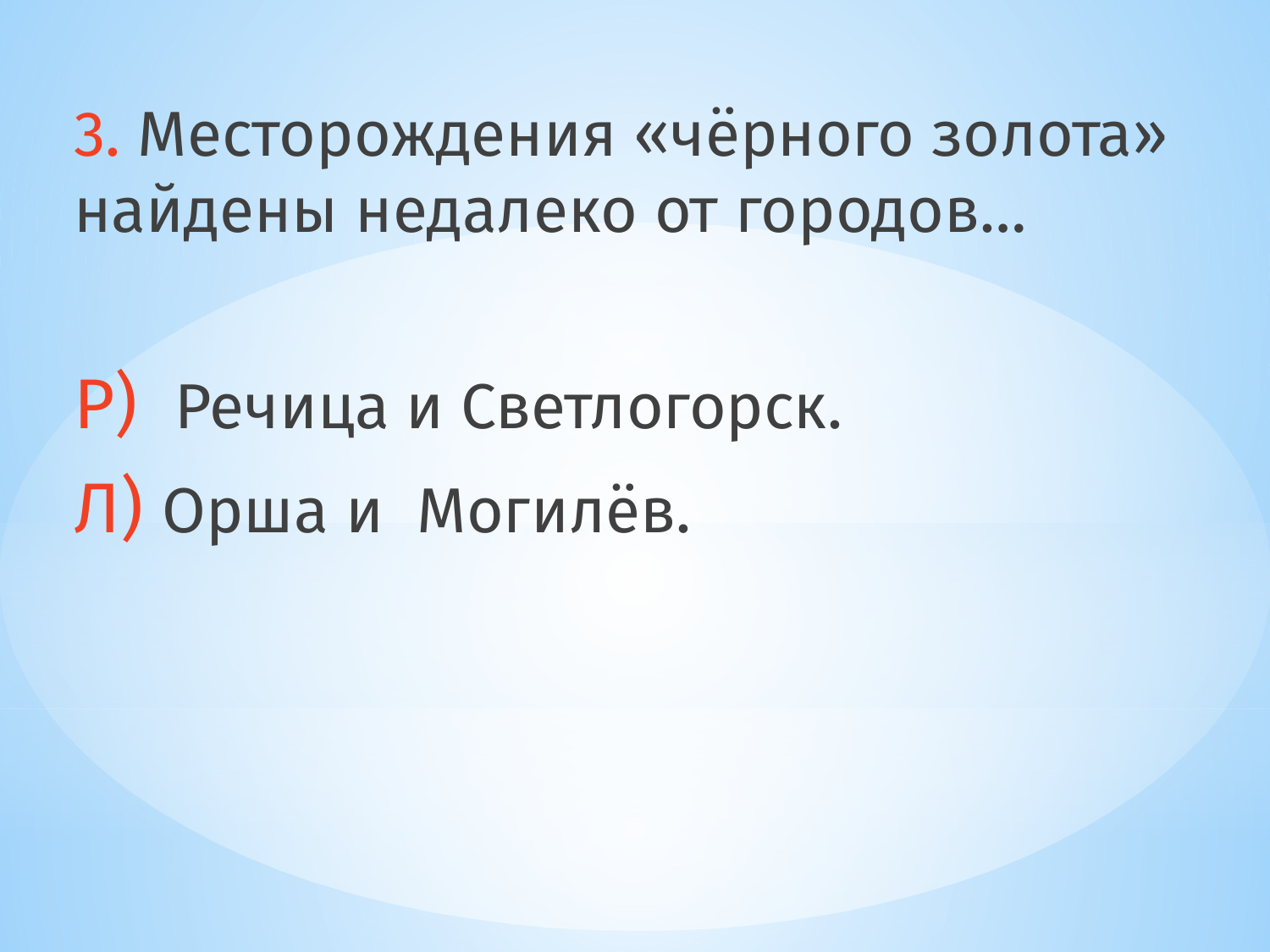

3. Месторождения «чёрного золота» найдены недалеко от городов…

Р)  Речица и Светлогорск.
Л) Орша и  Могилёв.
#